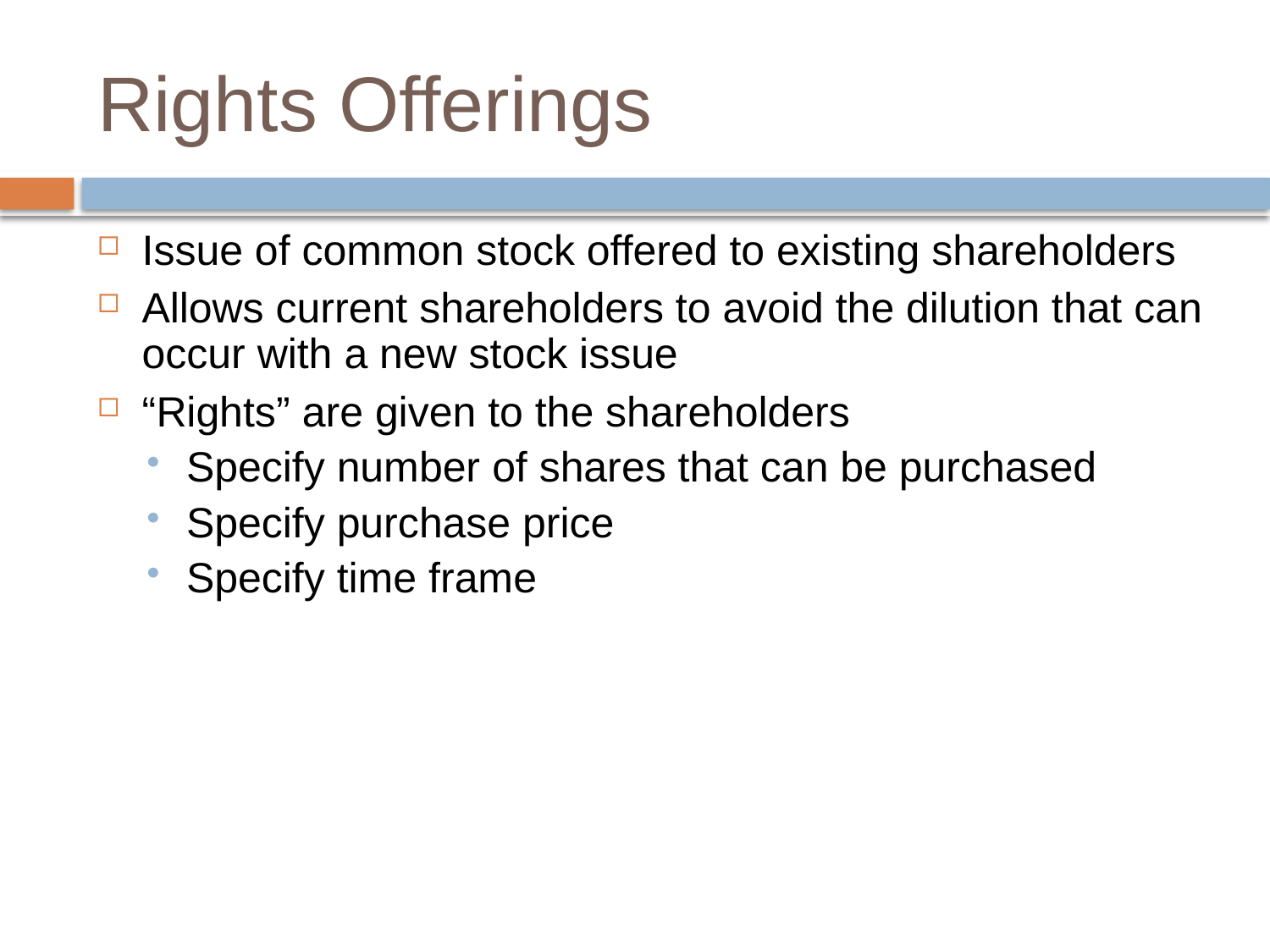

# Rights Offerings
Issue of common stock offered to existing shareholders
Allows current shareholders to avoid the dilution that can occur with a new stock issue
“Rights” are given to the shareholders
Specify number of shares that can be purchased
Specify purchase price
Specify time frame